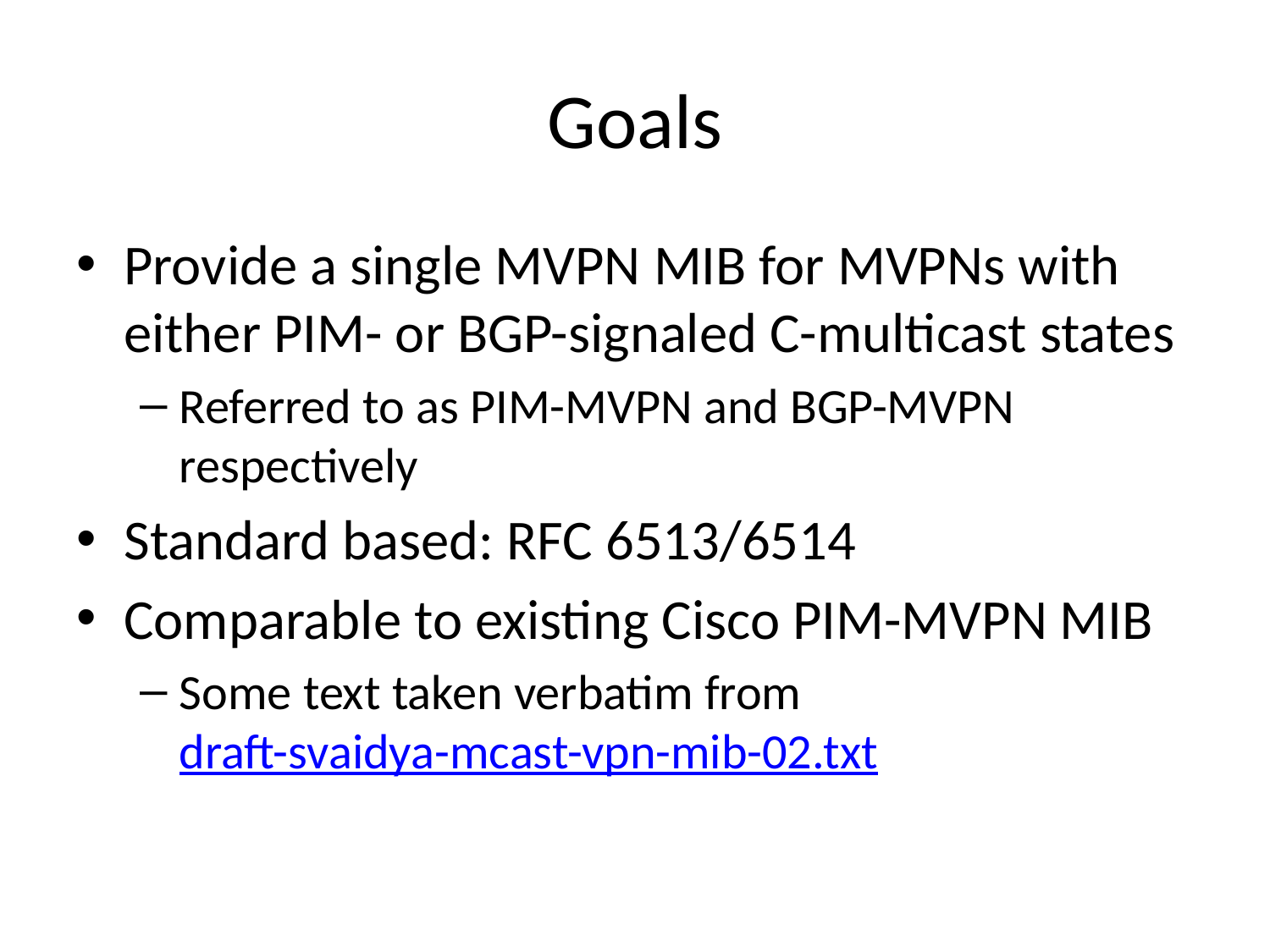

# Goals
Provide a single MVPN MIB for MVPNs with either PIM- or BGP-signaled C-multicast states
Referred to as PIM-MVPN and BGP-MVPN respectively
Standard based: RFC 6513/6514
Comparable to existing Cisco PIM-MVPN MIB
Some text taken verbatim from draft-svaidya-mcast-vpn-mib-02.txt